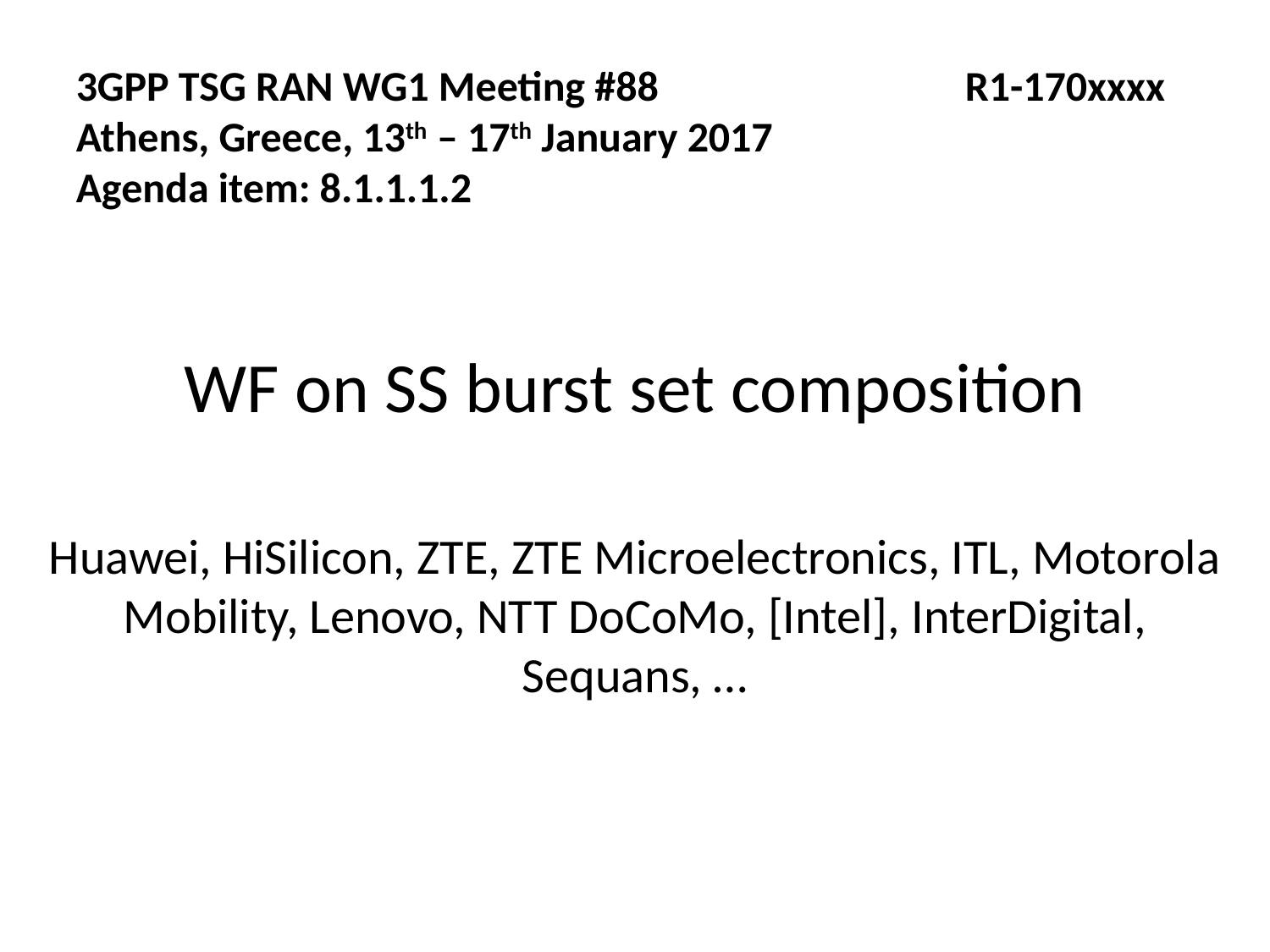

3GPP TSG RAN WG1 Meeting #88			R1-170xxxx
Athens, Greece, 13th – 17th January 2017
Agenda item: 8.1.1.1.2
WF on SS burst set composition
Huawei, HiSilicon, ZTE, ZTE Microelectronics, ITL, Motorola Mobility, Lenovo, NTT DoCoMo, [Intel], InterDigital, Sequans, …